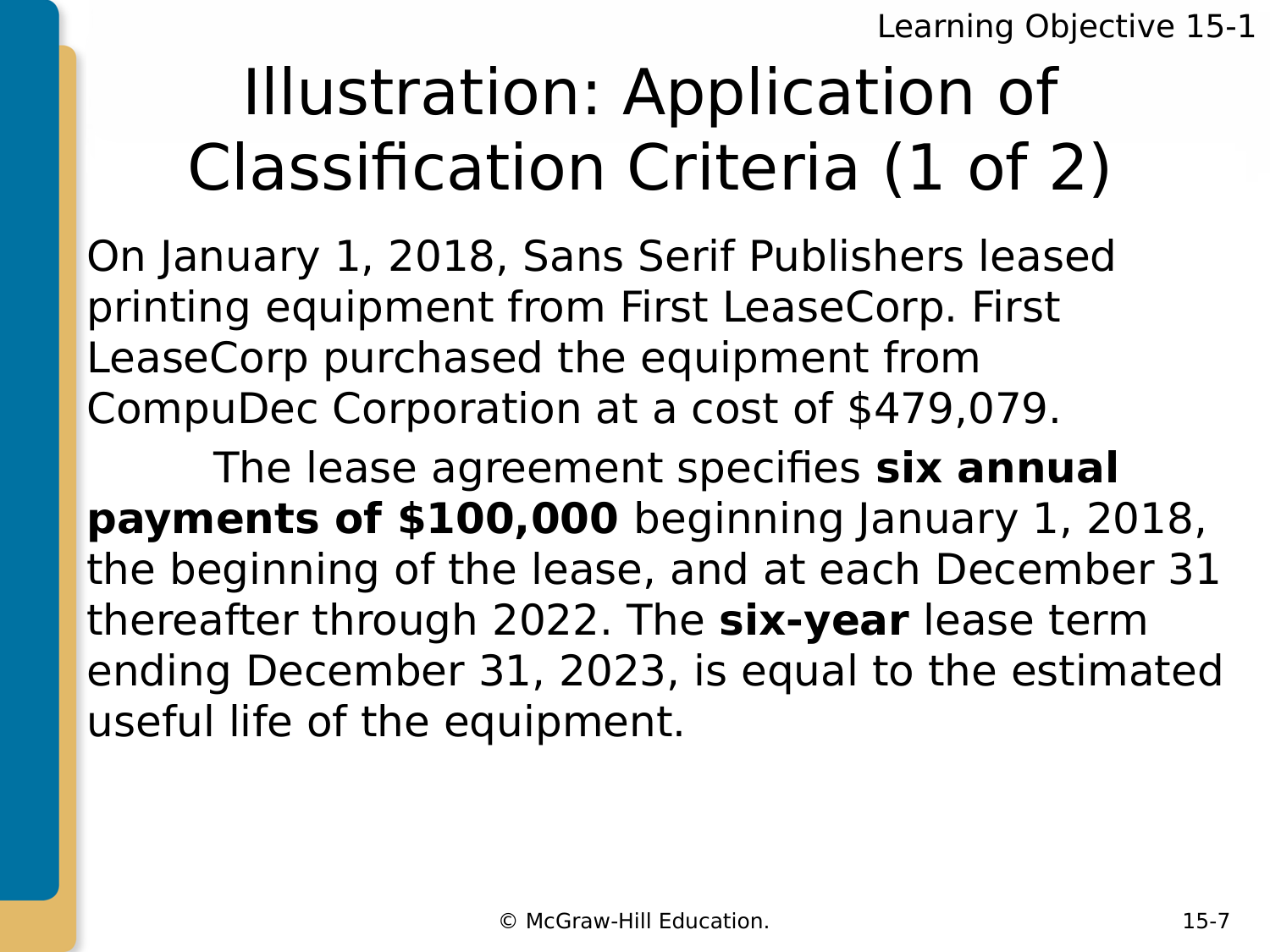

Learning Objective 15-1
# Illustration: Application of Classification Criteria (1 of 2)
On January 1, 2018, Sans Serif Publishers leased printing equipment from First LeaseCorp. First LeaseCorp purchased the equipment from CompuDec Corporation at a cost of $479,079.
	The lease agreement specifies six annual payments of $100,000 beginning January 1, 2018, the beginning of the lease, and at each December 31 thereafter through 2022. The six-year lease term ending December 31, 2023, is equal to the estimated useful life of the equipment.